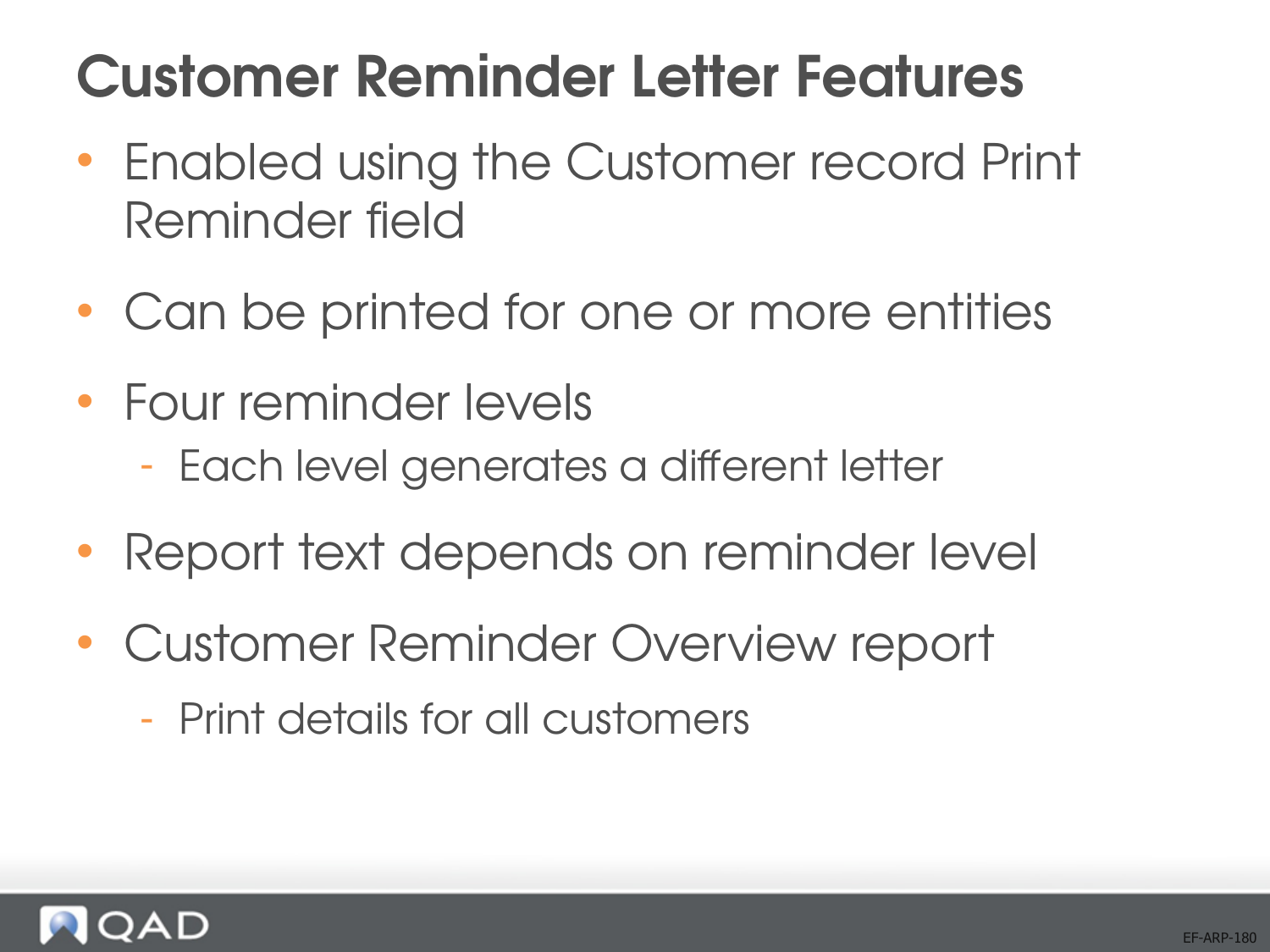

# Customer Reminder Letter Features
Enabled using the Customer record Print Reminder field
Can be printed for one or more entities
Four reminder levels
Each level generates a different letter
Report text depends on reminder level
Customer Reminder Overview report
Print details for all customers

EF-ARP-180